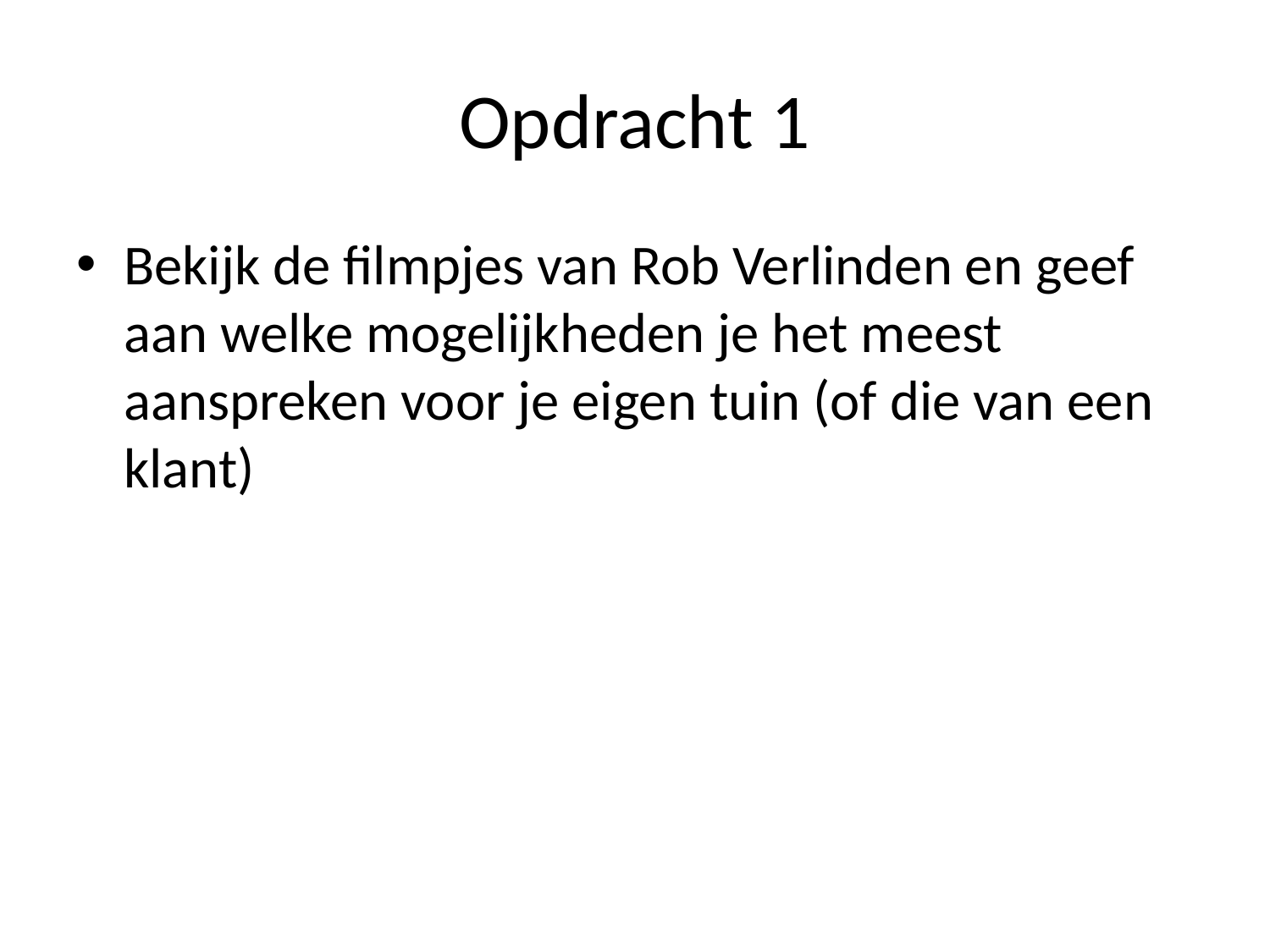

# Opdracht 1
Bekijk de filmpjes van Rob Verlinden en geef aan welke mogelijkheden je het meest aanspreken voor je eigen tuin (of die van een klant)